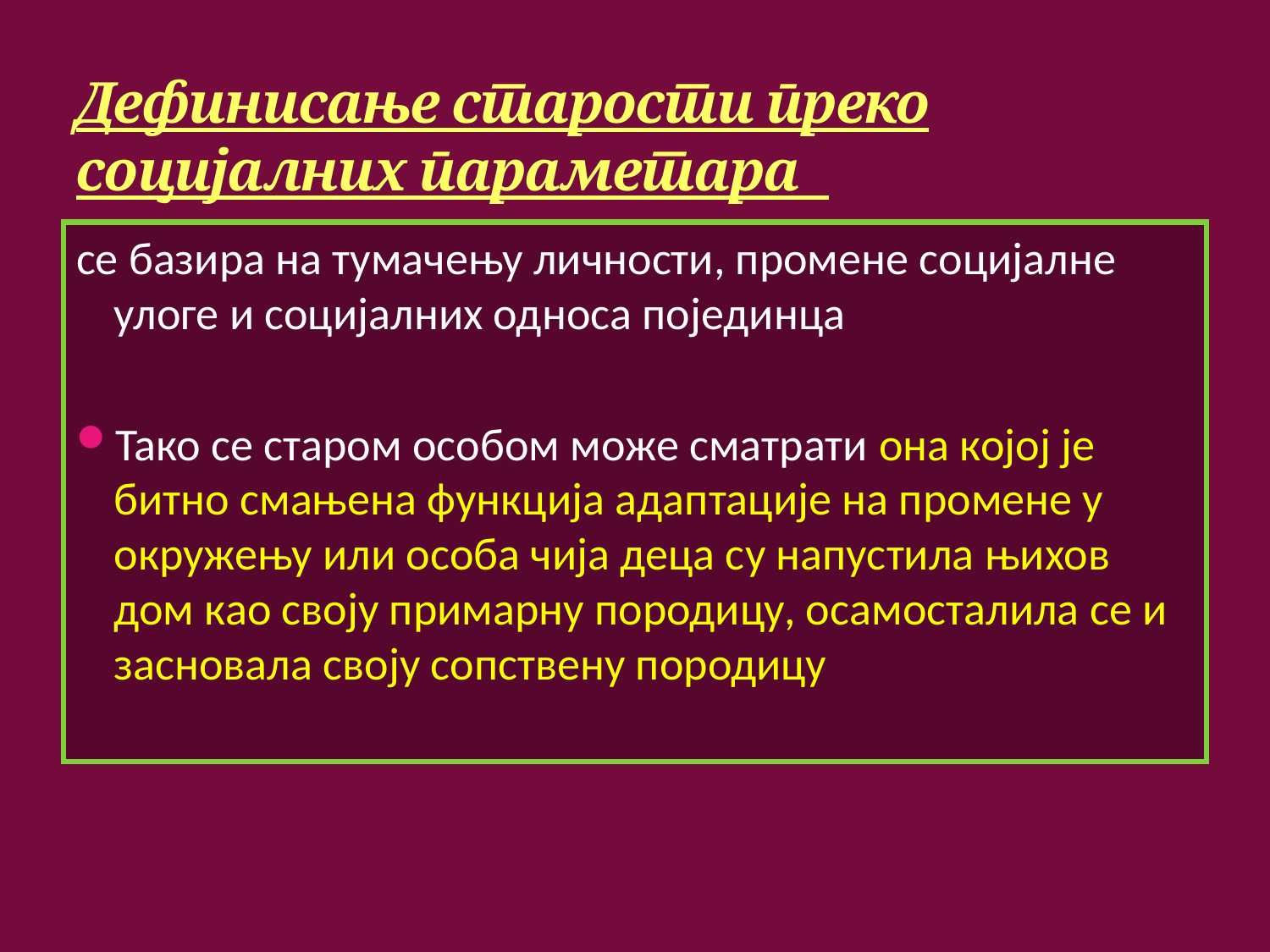

# Дефинисање старости преко социјалних параметара
се базира на тумачењу личности, промене социјалне улоге и социјалних односа појединца

Тако се старом особом може сматрати она којој је битно смањена функција адаптације на промене у окружењу или особа чија деца су напустила њихов дом као своју примарну породицу, осамосталила се и засновала своју сопствену породицу